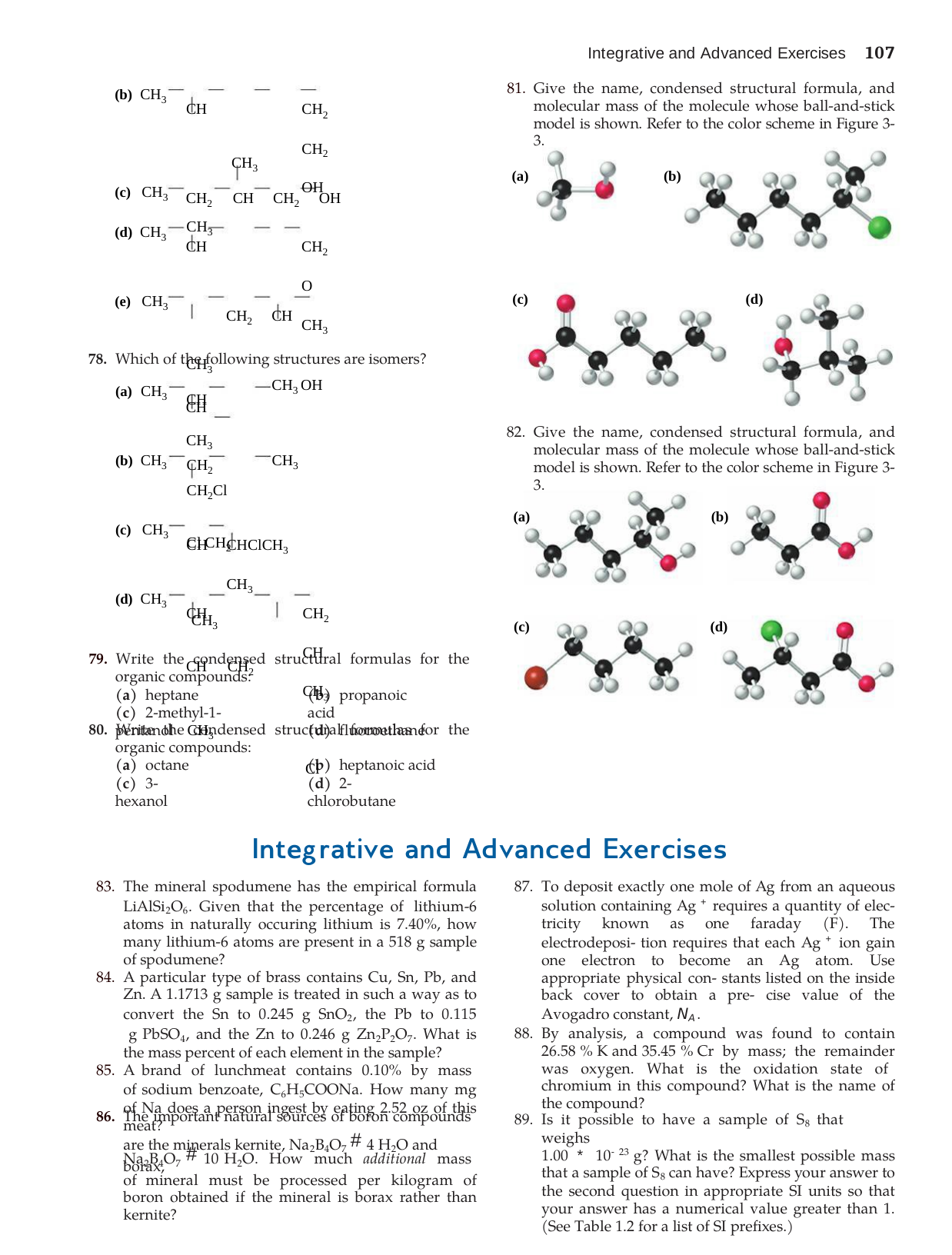

Integrative and Advanced Exercises	107
Give the name, condensed structural formula, and molecular mass of the molecule whose ball-and-stick model is shown. Refer to the color scheme in Figure 3-3.

(b)
(b)  CH3
CH	CH2	CH2	OH CH3
CH3
CH2	CH	CH2	OH
(c)   CH3
(d)  CH3
CH	CH2	O	CH3 CH3

CH
CH3
(e)   CH3
CH2	CH	CH3 OH
(c)
(d)
78.  Which of the following structures are isomers?
(a)  CH3
CH	CH2	Cl CH2	  CH3

CH	CH2
Give the name, condensed structural formula, and molecular mass of the molecule whose ball-and-stick model is shown. Refer to the color scheme in Figure 3-3.

(b)
(b)  CH3
CH3
CH2Cl
(c)   CH3
CH	CHClCH3 CH3
(d)  CH3
CH	CH2	CH	CH3 CH3		 Cl
(d)
(c)
79.  Write  the  condensed  structural  formulas  for  the organic compounds:
(a)  heptane
(c)  2-methyl-1-pentanol
(b)  propanoic acid
(d)  fluoroethane
80.  Write  the  condensed  structural  formulas  for  the organic compounds:
(a)  octane
(c)  3-hexanol
(b)  heptanoic acid
(d)  2-chlorobutane
Integrative and Advanced Exercises
The mineral spodumene has the empirical formula LiAlSi2O6. Given that the percentage of  lithium-6 atoms in naturally occuring lithium is 7.40%, how many lithium-6 atoms are present in a 518 g sample of spodumene?
A particular type of brass contains Cu, Sn, Pb, and Zn. A 1.1713 g sample is treated in such a way as to convert  the  Sn  to  0.245  g  SnO2,  the  Pb  to  0.115  g PbSO4, and the Zn to 0.246 g Zn2P2O7. What is the mass percent of each element in the sample?
A brand  of  lunchmeat  contains  0.10%  by  mass  of sodium benzoate, C6H5COONa. How many mg of Na does a person ingest by eating 2.52 oz of this meat?
To deposit exactly one mole of Ag from an aqueous solution containing Ag +  requires a quantity of elec- tricity known as one faraday (F). The electrodeposi- tion requires that each Ag +  ion gain one electron to become an Ag atom. Use appropriate physical con- stants listed on the inside back cover to obtain a pre- cise value of the Avogadro constant, NA.
By  analysis,  a  compound  was  found  to  contain 26.58 % K and 35.45 % Cr  by  mass;  the  remainder was   oxygen.   What   is   the   oxidation   state   of
chromium in this compound? What is the name of the compound?
Is  it  possible  to  have  a  sample  of  S8  that  weighs
1.00  *  10-23 g? What is the smallest possible mass that a sample of S8 can have? Express your answer to the second question in appropriate SI units so that your answer has a numerical value greater than 1. (See Table 1.2 for a list of SI prefixes.)
86.  The important natural sources of boron compounds
are the minerals kernite, Na2B4O7 # 4 H2O and borax,
Na2B4O7 # 10 H2O.  How  much  additional  mass  of mineral must be processed per kilogram of boron obtained if the mineral is borax rather than kernite?